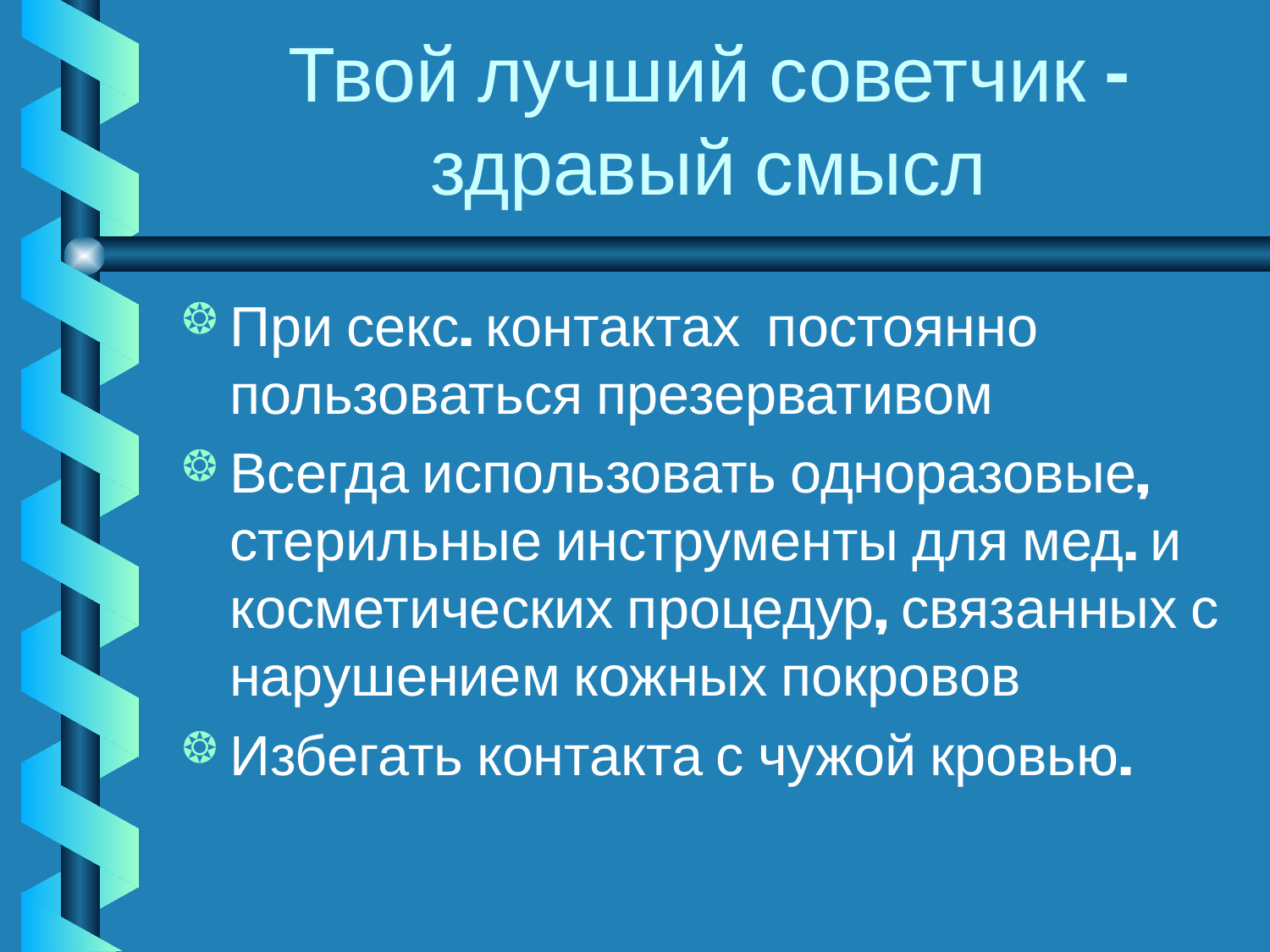

# Твой лучший советчик - здравый смысл
При секс. контактах  постоянно пользоваться презервативом
Всегда использовать одноразовые, стерильные инструменты для мед. и косметических процедур, связанных с нарушением кожных покровов
Избегать контакта с чужой кровью.